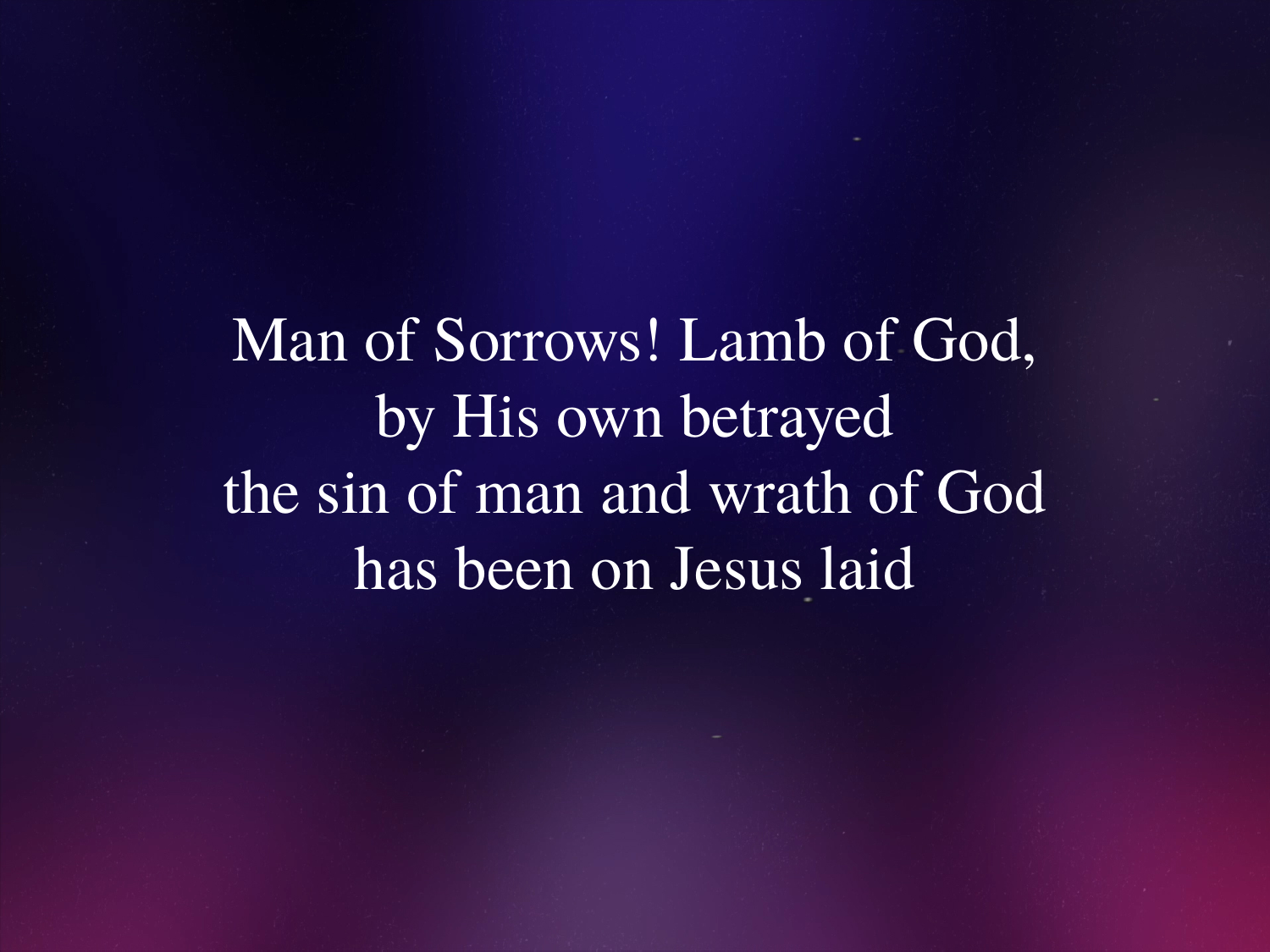

# Man of Sorrows! Lamb of God, by His own betrayed the sin of man and wrath of God has been on Jesus laid